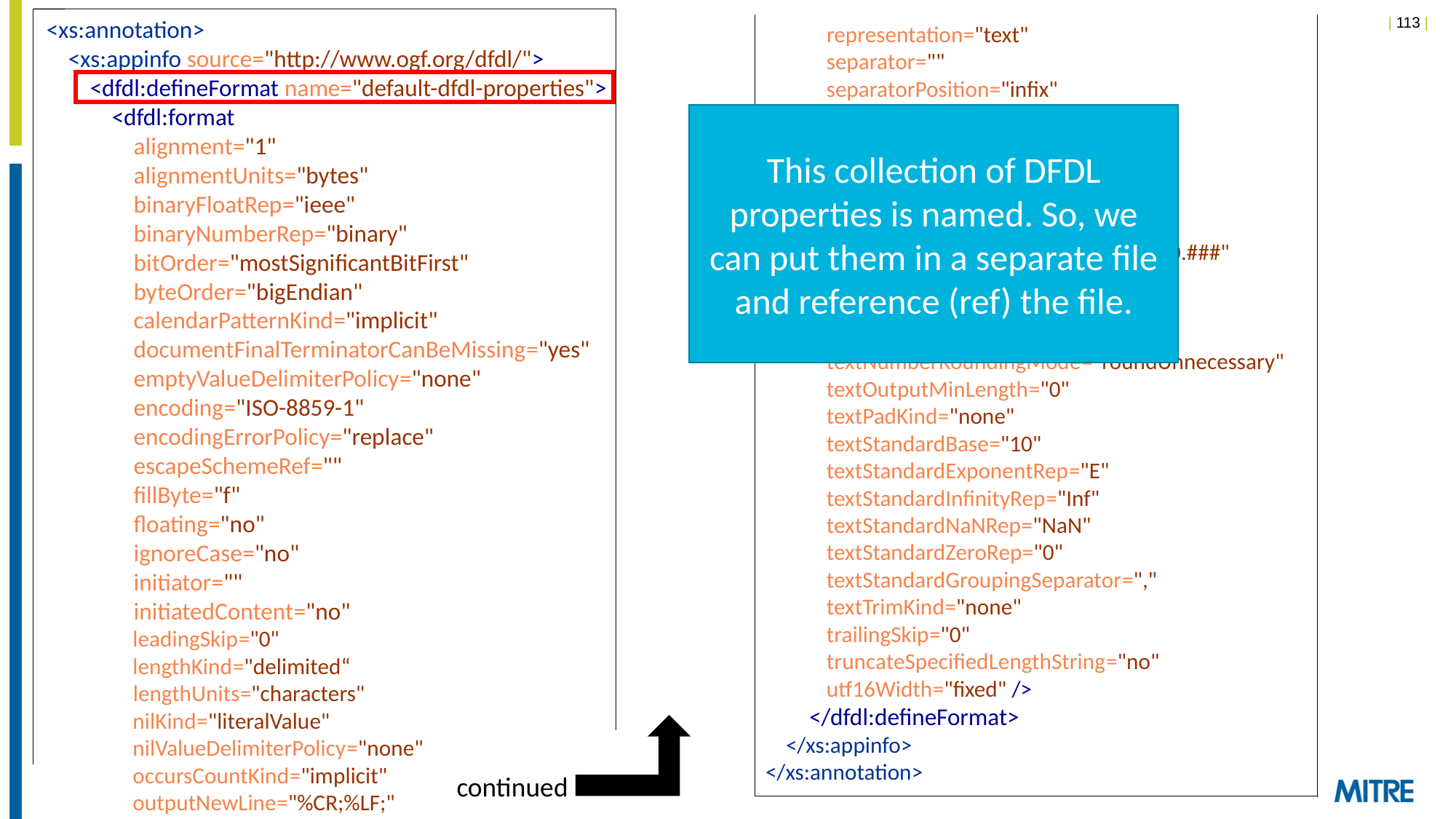

<xs:annotation>
    <xs:appinfo source="http://www.ogf.org/dfdl/">
        <dfdl:defineFormat name="default-dfdl-properties">
            <dfdl:format
                alignment="1"
                alignmentUnits="bytes"
                binaryFloatRep="ieee"
                binaryNumberRep="binary"
                bitOrder="mostSignificantBitFirst"
                byteOrder="bigEndian"
                calendarPatternKind="implicit"
                documentFinalTerminatorCanBeMissing="yes"
                emptyValueDelimiterPolicy="none"
                encoding="ISO-8859-1"
                encodingErrorPolicy="replace"
                escapeSchemeRef=""
                fillByte="f"
                floating="no"
                ignoreCase="no"
                initiator=""
                initiatedContent="no"
                 leadingSkip="0"
                 lengthKind="delimited“
                 lengthUnits="characters"
                 nilKind="literalValue"
                 nilValueDelimiterPolicy="none"
                 occursCountKind="implicit"
                 outputNewLine="%CR;%LF;"
            representation="text"
            separator=""
            separatorPosition="infix"
            separatorSuppressionPolicy="never"
            sequenceKind="ordered"
            terminator=""
            textBidi="no"
            textNumberCheckPolicy="strict"
            textNumberPattern="#,##0.###;-#,##0.###"
            textNumberRep="standard"
            textNumberRounding="explicit"
            textNumberRoundingIncrement="0"
            textNumberRoundingMode="roundUnnecessary"
            textOutputMinLength="0"
            textPadKind="none"
            textStandardBase="10"
            textStandardExponentRep="E"
            textStandardInfinityRep="Inf"
            textStandardNaNRep="NaN"
            textStandardZeroRep="0"
            textStandardGroupingSeparator=","
            textTrimKind="none"
            trailingSkip="0"
            truncateSpecifiedLengthString="no"
            utf16Width="fixed" />
        </dfdl:defineFormat>
    </xs:appinfo>
</xs:annotation>

This collection of DFDL properties is named. So, we can put them in a separate file and reference (ref) the file.

continued